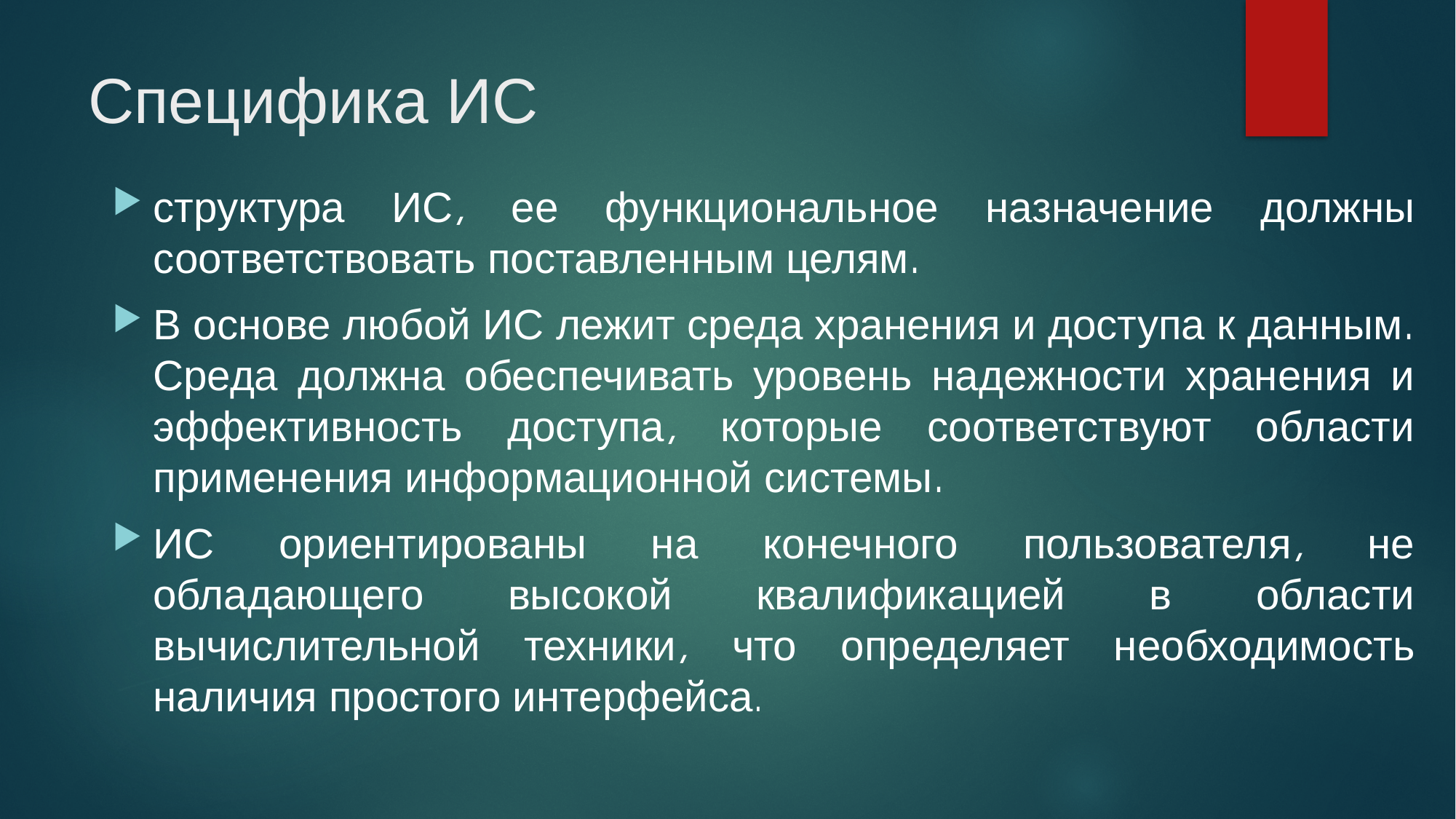

# Специфика ИС
структура ИС, ее функциональное назначение должны соответствовать поставленным целям.
В основе любой ИС лежит среда хранения и доступа к данным. Среда должна обеспечивать уровень надежности хранения и эффективность доступа, которые соответствуют области применения информационной системы.
ИС ориентированы на конечного пользователя, не обладающего высокой квалификацией в области вычислительной техники, что определяет необходимость наличия простого интерфейса.